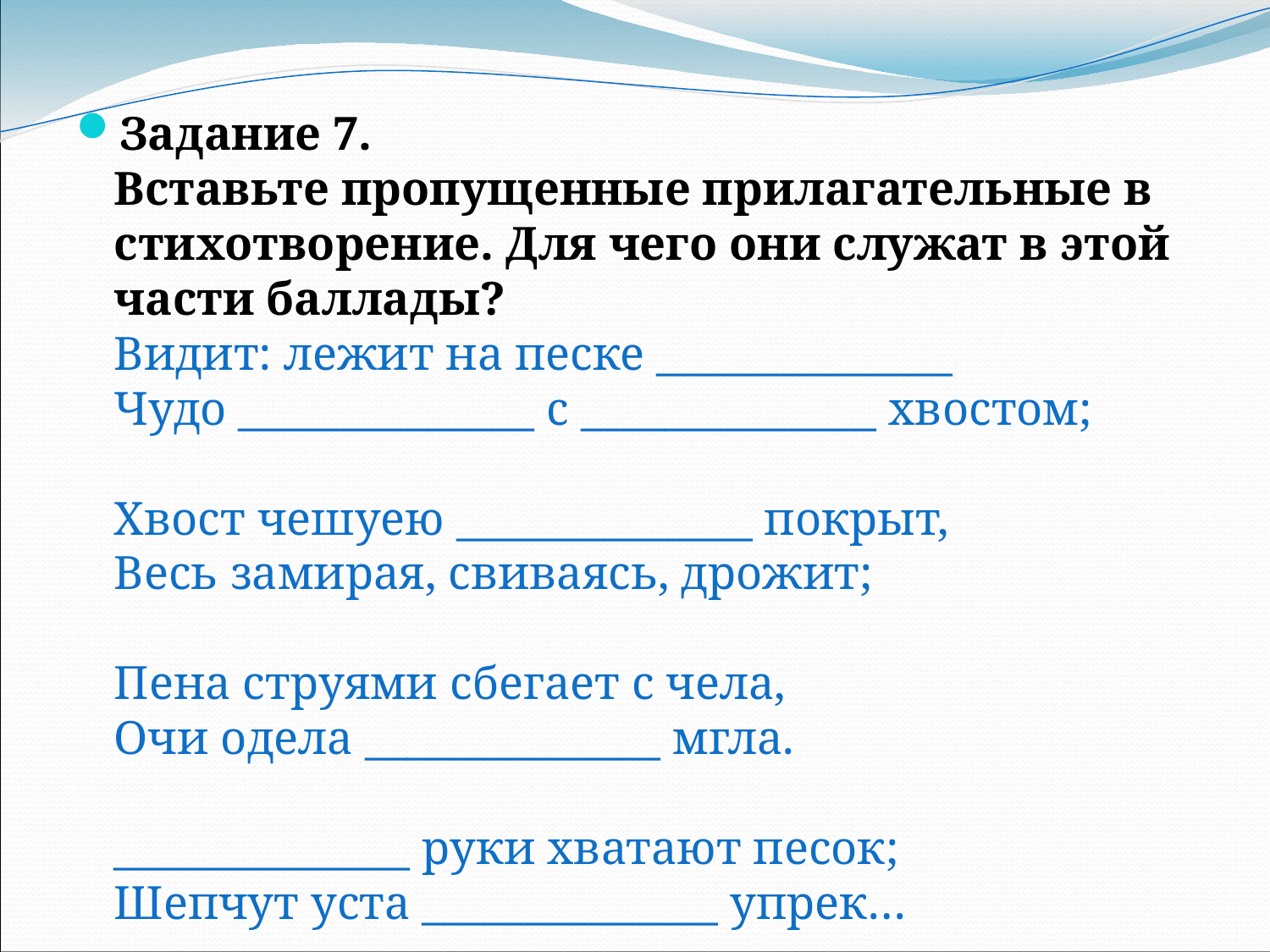

# Задание 7. Вставьте пропущенные прилагательные в стихотворение. Для чего они служат в этой части баллады? Видит: лежит на песке ______________ Чудо ______________ с ______________ хвостом; Хвост чешуею ______________ покрыт, Весь замирая, свиваясь, дрожит; Пена струями сбегает с чела, Очи одела ______________ мгла. ______________ руки хватают песок; Шепчут уста ______________ упрек…